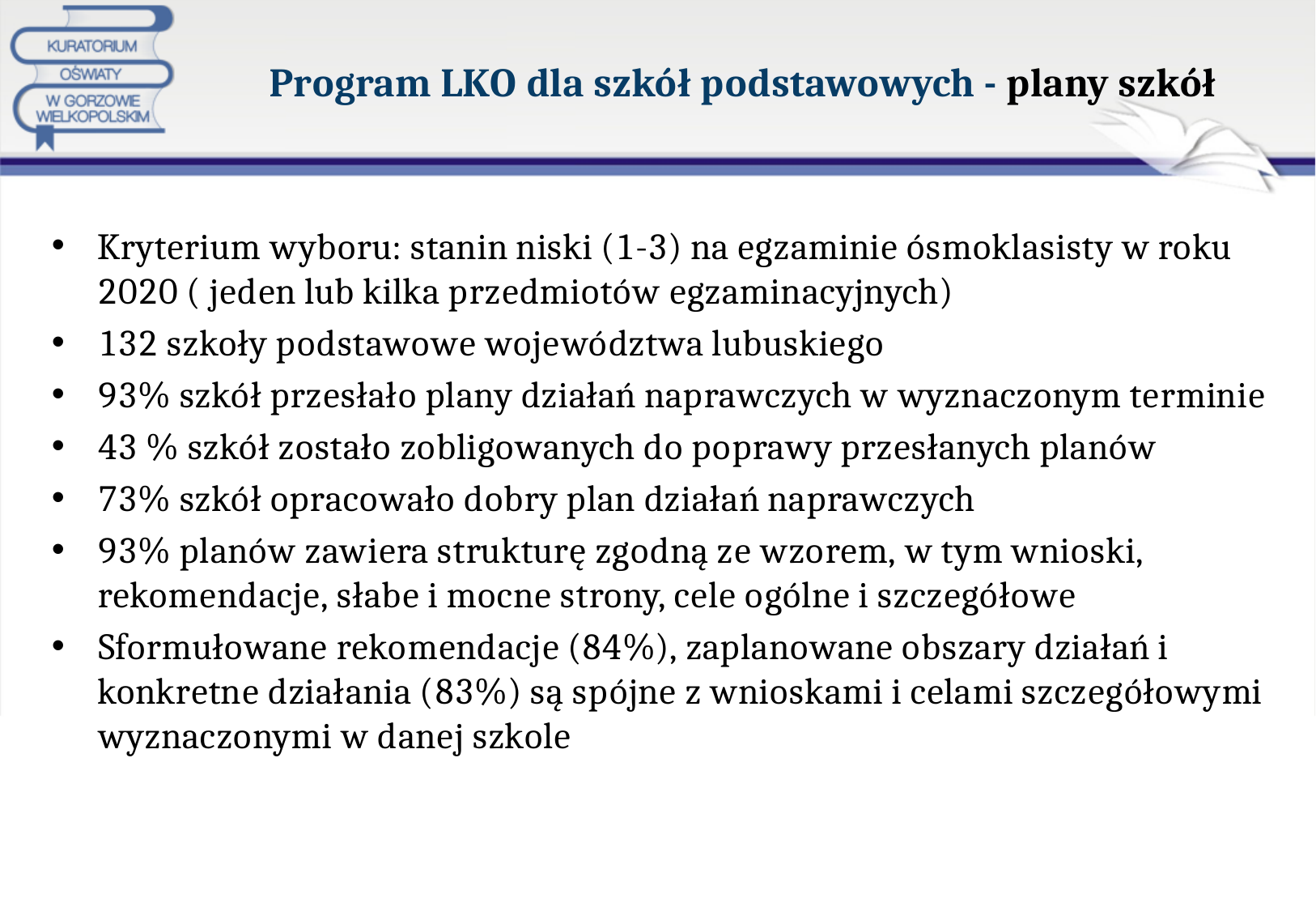

# Program LKO dla szkół podstawowych - plany szkół
Kryterium wyboru: stanin niski (1-3) na egzaminie ósmoklasisty w roku 2020 ( jeden lub kilka przedmiotów egzaminacyjnych)
132 szkoły podstawowe województwa lubuskiego
93% szkół przesłało plany działań naprawczych w wyznaczonym terminie
43 % szkół zostało zobligowanych do poprawy przesłanych planów
73% szkół opracowało dobry plan działań naprawczych
93% planów zawiera strukturę zgodną ze wzorem, w tym wnioski, rekomendacje, słabe i mocne strony, cele ogólne i szczegółowe
Sformułowane rekomendacje (84%), zaplanowane obszary działań i konkretne działania (83%) są spójne z wnioskami i celami szczegółowymi wyznaczonymi w danej szkole